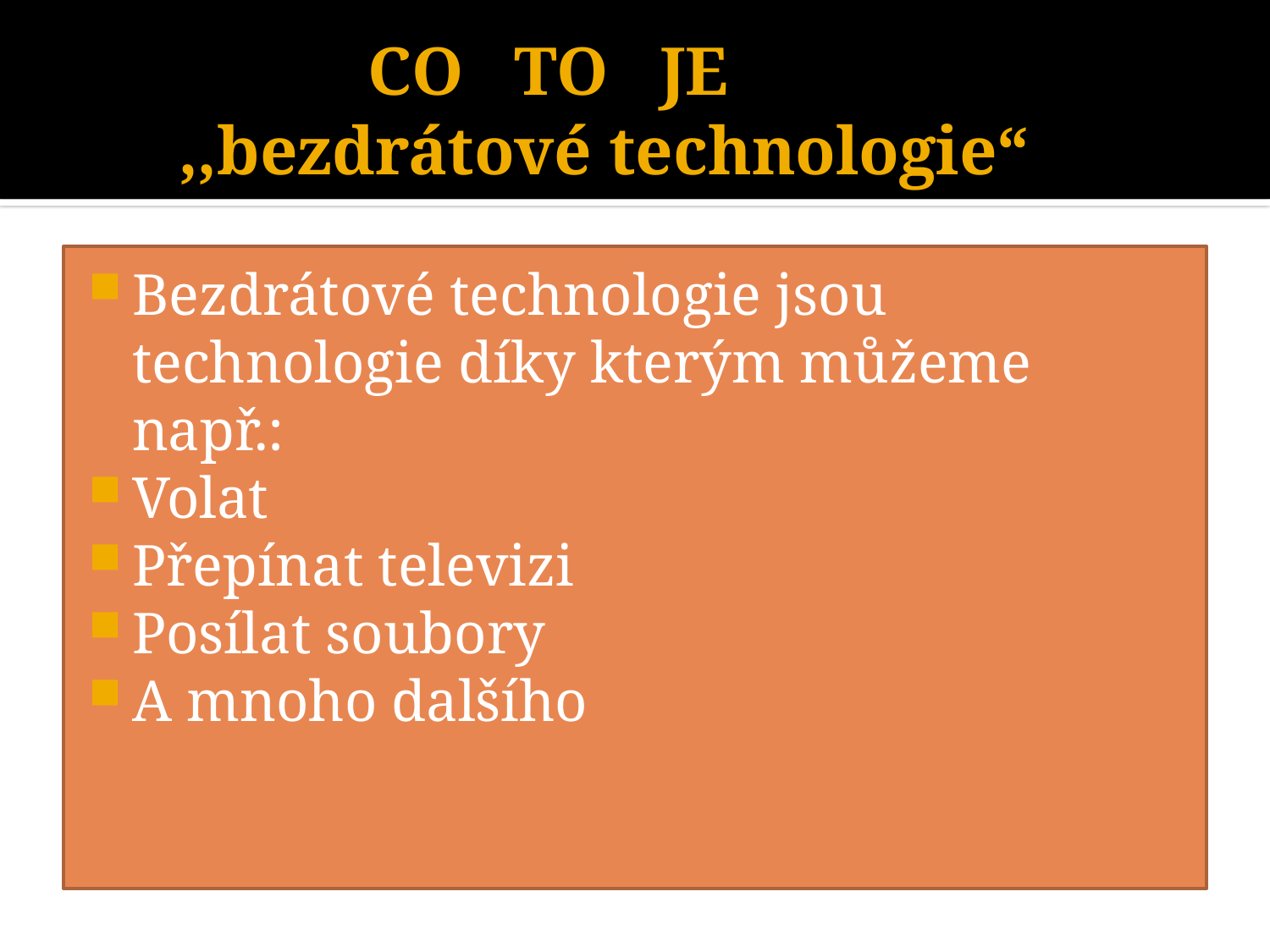

# CO   TO   JE ,,bezdrátové technologie“
Bezdrátové technologie jsou technologie díky kterým můžeme např.:
Volat
Přepínat televizi
Posílat soubory
A mnoho dalšího